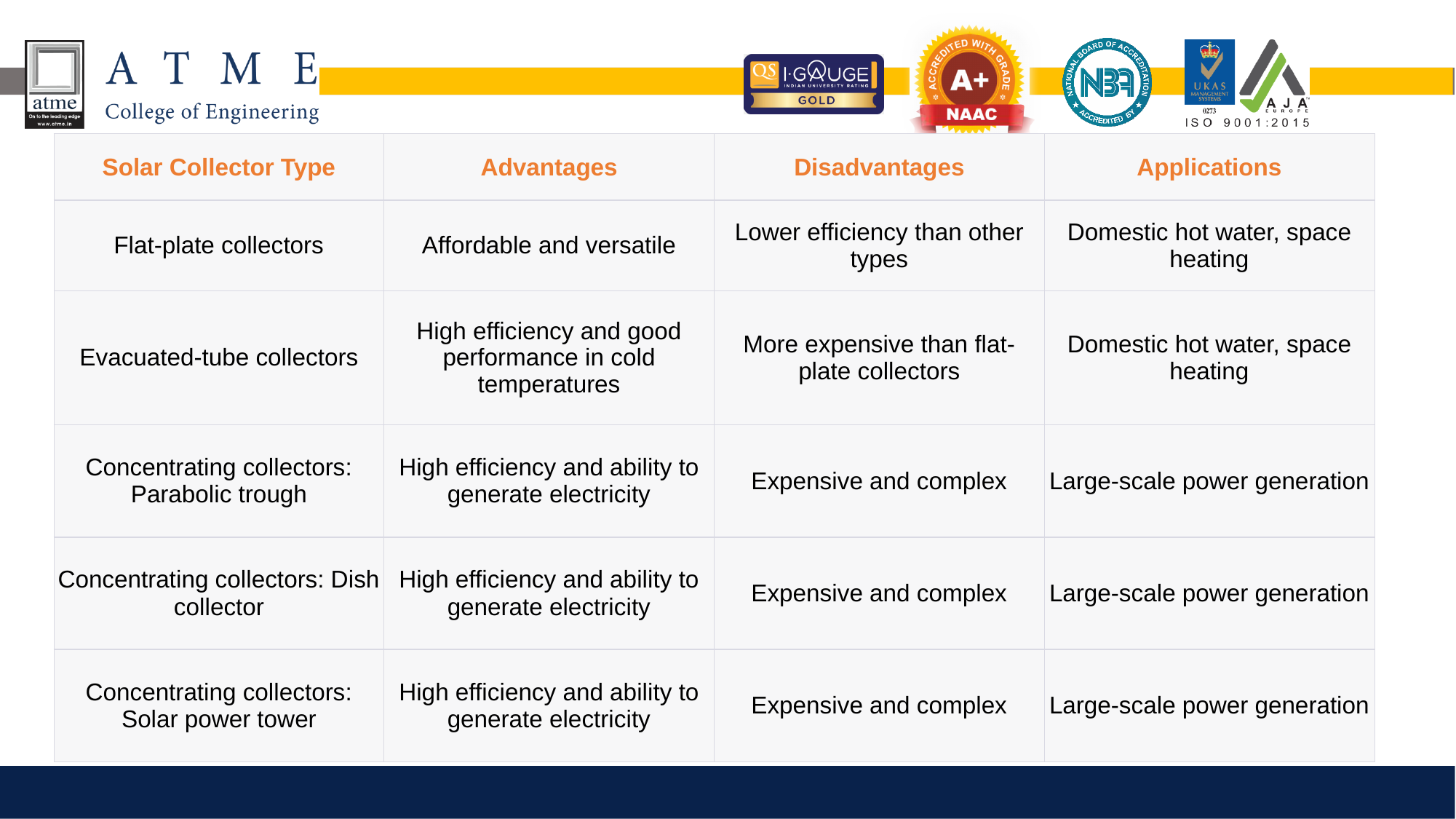

| Solar Collector Type | Advantages | Disadvantages | Applications |
| --- | --- | --- | --- |
| Flat-plate collectors | Affordable and versatile | Lower efficiency than other types | Domestic hot water, space heating |
| Evacuated-tube collectors | High efficiency and good performance in cold temperatures | More expensive than flat-plate collectors | Domestic hot water, space heating |
| Concentrating collectors: Parabolic trough | High efficiency and ability to generate electricity | Expensive and complex | Large-scale power generation |
| Concentrating collectors: Dish collector | High efficiency and ability to generate electricity | Expensive and complex | Large-scale power generation |
| Concentrating collectors: Solar power tower | High efficiency and ability to generate electricity | Expensive and complex | Large-scale power generation |